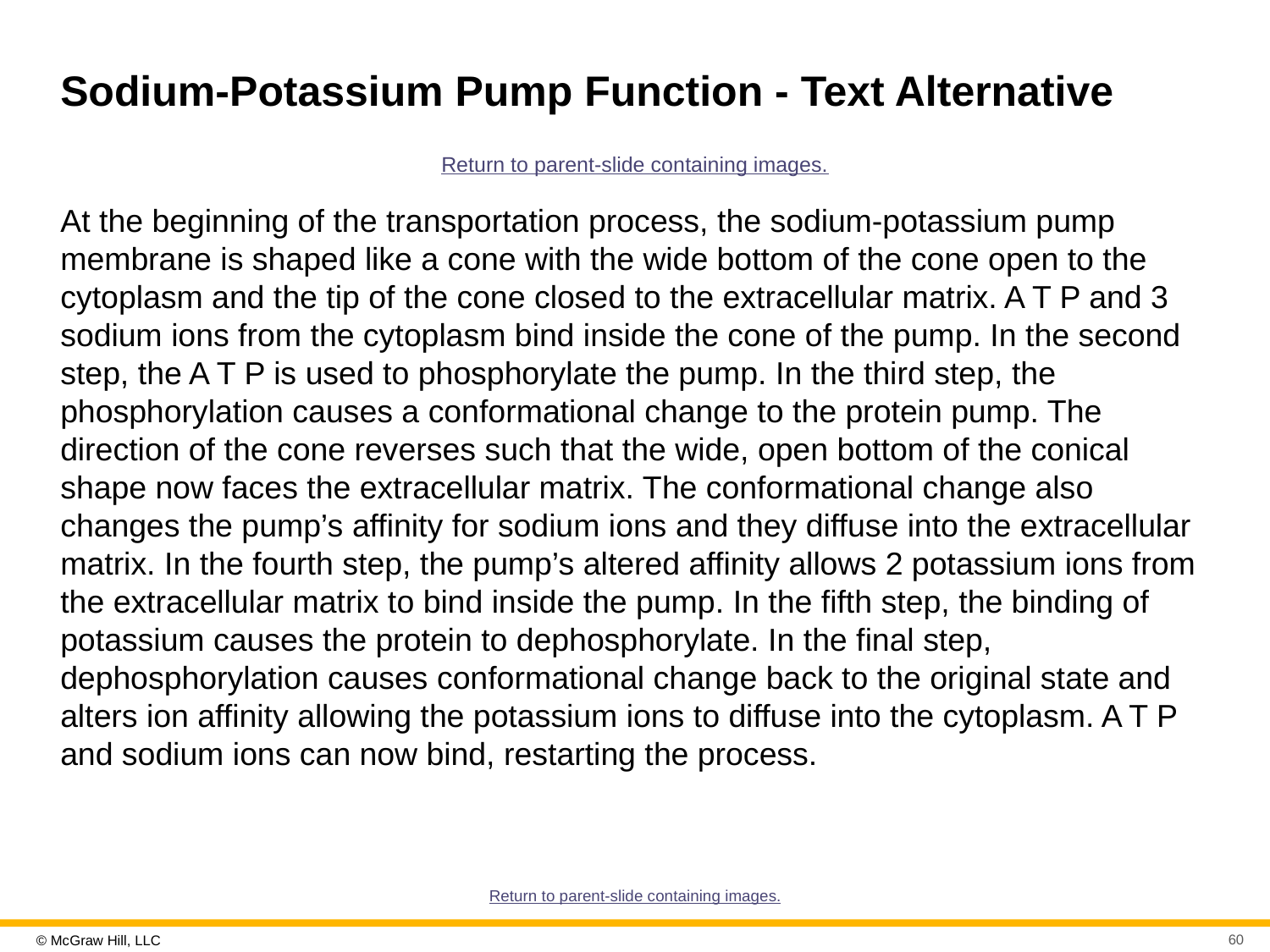

# Sodium-Potassium Pump Function - Text Alternative
Return to parent-slide containing images.
At the beginning of the transportation process, the sodium-potassium pump membrane is shaped like a cone with the wide bottom of the cone open to the cytoplasm and the tip of the cone closed to the extracellular matrix. A T P and 3 sodium ions from the cytoplasm bind inside the cone of the pump. In the second step, the A T P is used to phosphorylate the pump. In the third step, the phosphorylation causes a conformational change to the protein pump. The direction of the cone reverses such that the wide, open bottom of the conical shape now faces the extracellular matrix. The conformational change also changes the pump’s affinity for sodium ions and they diffuse into the extracellular matrix. In the fourth step, the pump’s altered affinity allows 2 potassium ions from the extracellular matrix to bind inside the pump. In the fifth step, the binding of potassium causes the protein to dephosphorylate. In the final step, dephosphorylation causes conformational change back to the original state and alters ion affinity allowing the potassium ions to diffuse into the cytoplasm. A T P and sodium ions can now bind, restarting the process.
Return to parent-slide containing images.
60